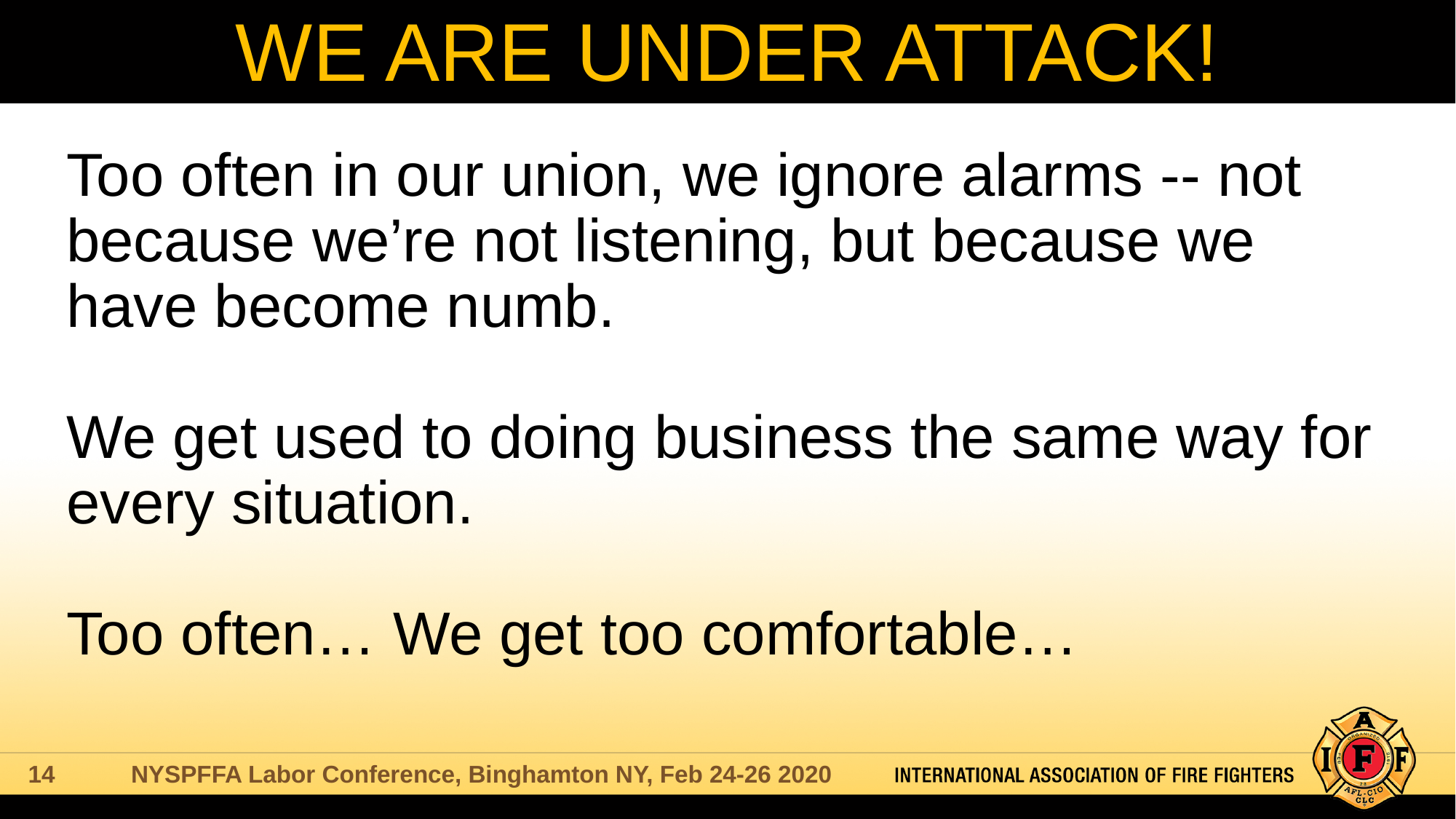

WE ARE UNDER ATTACK!
# Too often in our union, we ignore alarms -- not because we’re not listening, but because we have become numb. We get used to doing business the same way for every situation. Too often… We get too comfortable…
NYSPFFA Labor Conference, Binghamton NY, Feb 24-26 2020